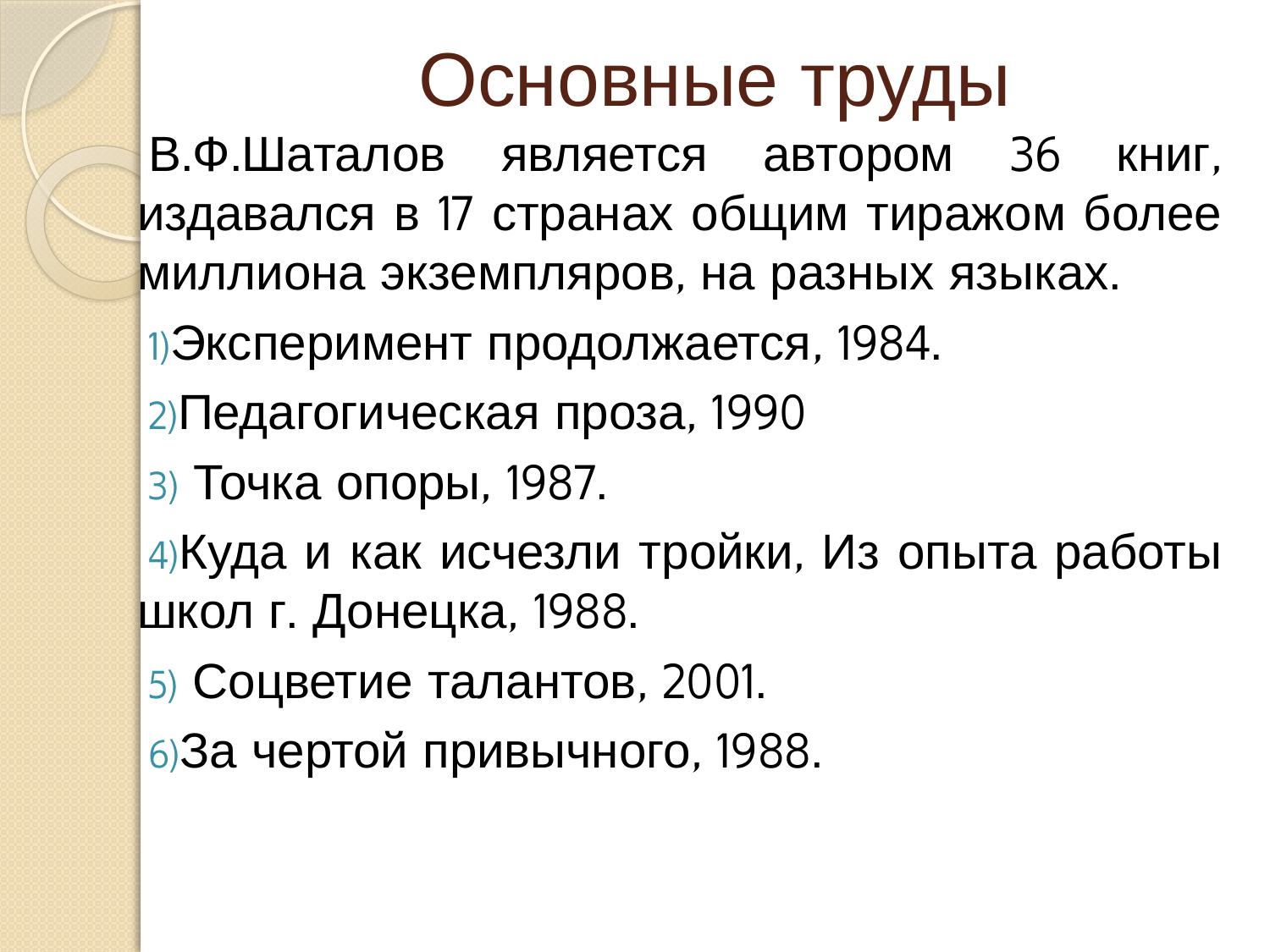

# Основные труды
В.Ф.Шаталов является автором 36 книг, издавался в 17 странах общим тиражом более миллиона экземпляров, на разных языках.
Эксперимент продолжается, 1984.
Педагогическая проза, 1990
 Точка опоры, 1987.
Куда и как исчезли тройки, Из опыта работы школ г. Донецка, 1988.
 Соцветие талантов, 2001.
За чертой привычного, 1988.